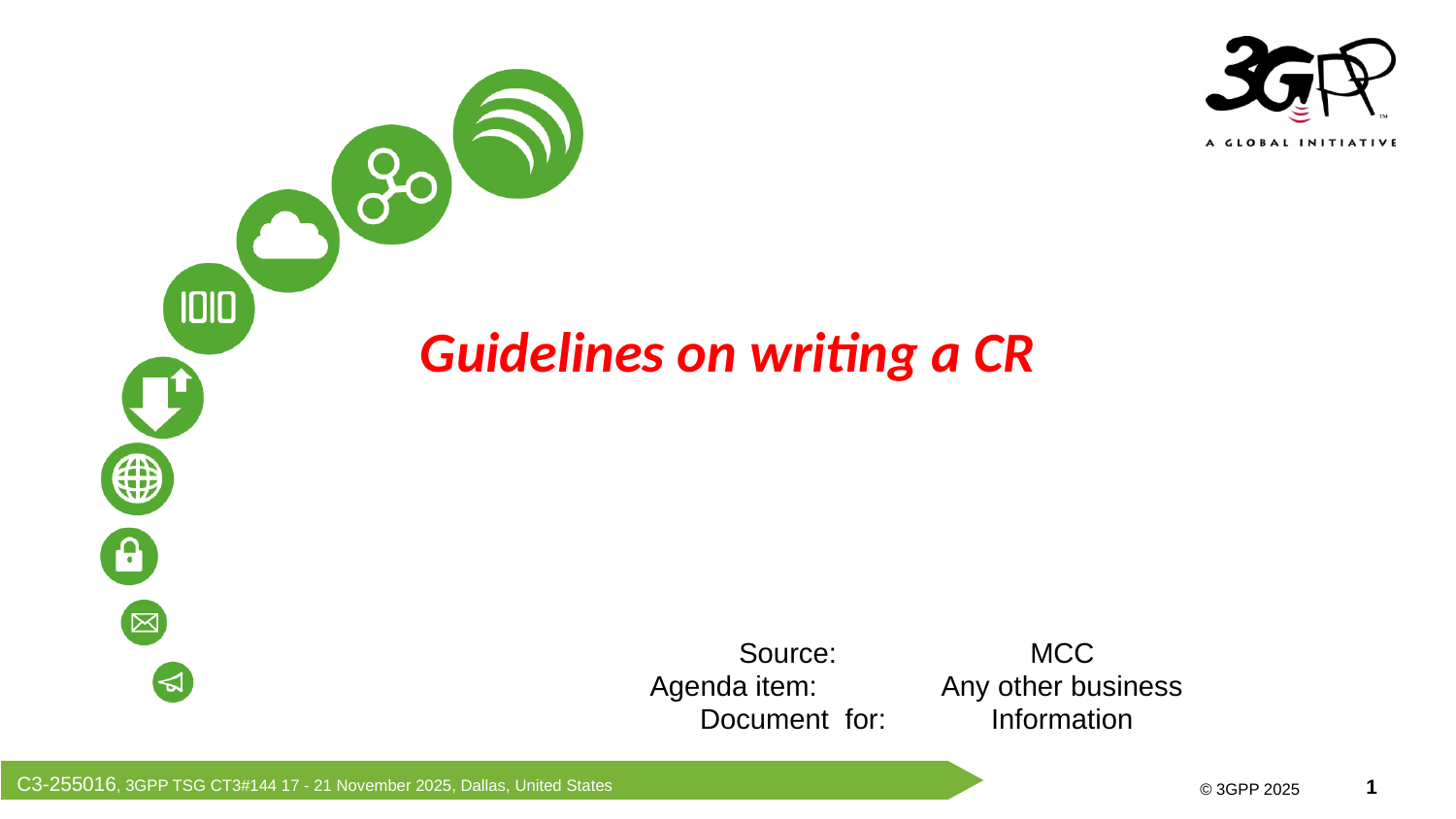

Guidelines on writing a CR

Source: 		MCC
Agenda item: 	Any other business
Document  for:	Information
C3-255016, 3GPP TSG CT3#144 17 - 21 November 2025, Dallas, United States